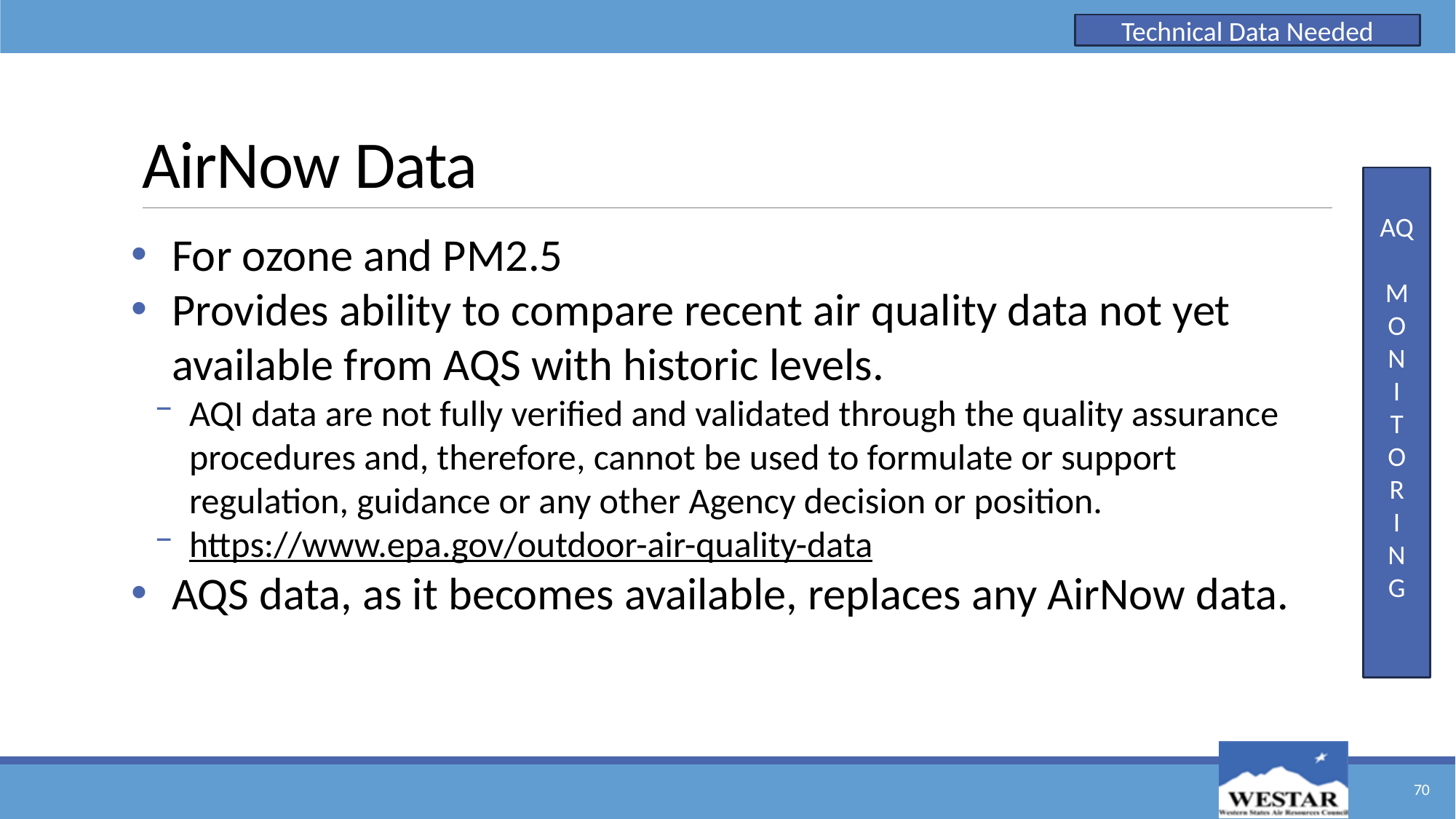

Technical Data Needed
# AirNow Data
AQ

M
O
N
I
T
O
R
I
N
G

For ozone and PM2.5
Provides ability to compare recent air quality data not yet available from AQS with historic levels.
AQI data are not fully verified and validated through the quality assurance procedures and, therefore, cannot be used to formulate or support regulation, guidance or any other Agency decision or position.
https://www.epa.gov/outdoor-air-quality-data
AQS data, as it becomes available, replaces any AirNow data.

70